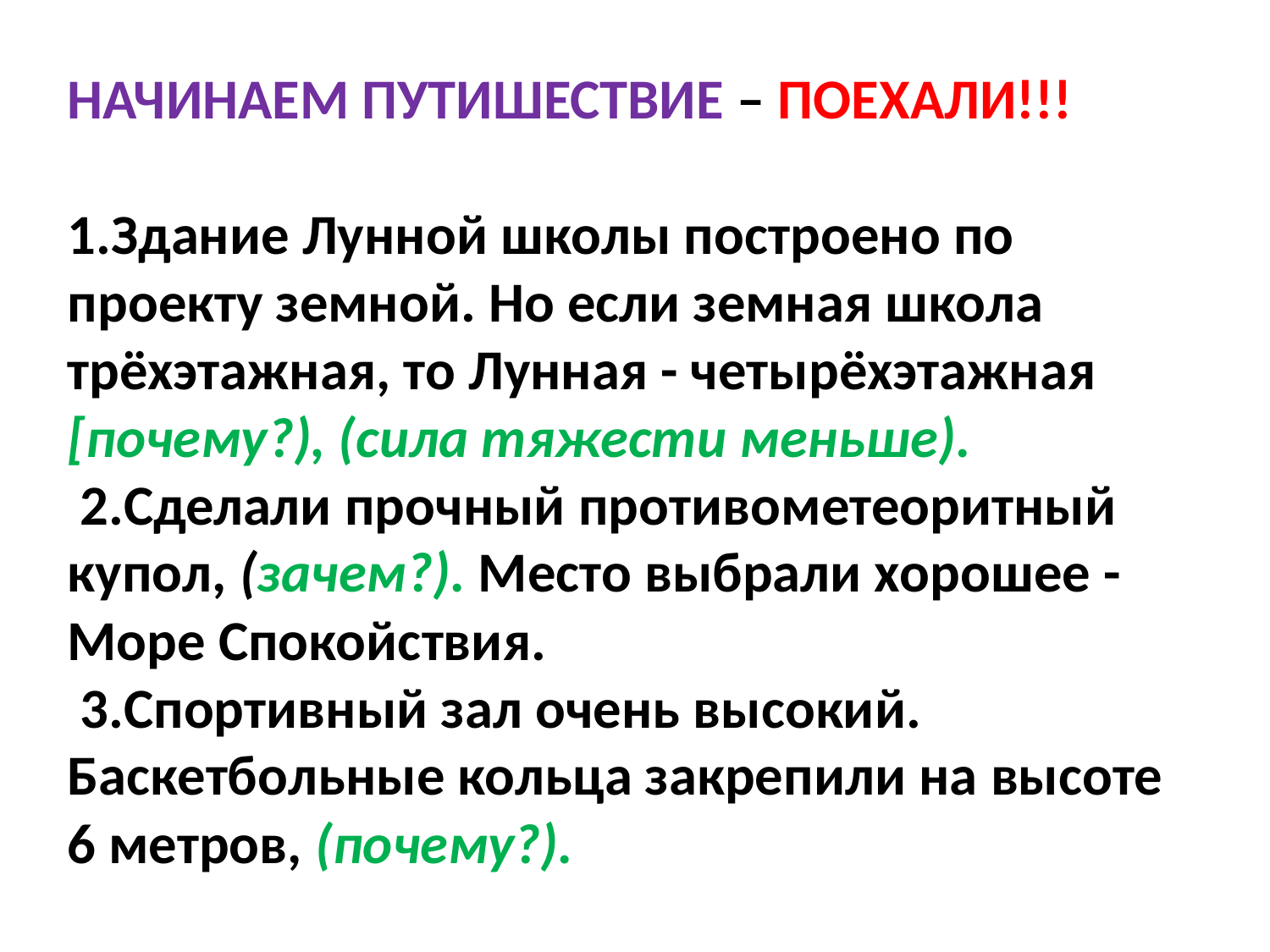

НАЧИНАЕМ ПУТИШЕСТВИЕ – ПОЕХАЛИ!!!

1.Здание Лунной школы построено по проекту земной. Но если земная школа трёхэтажная, то Лунная - четырёхэтажная [почему?), (сила тяжести меньше).
 2.Сделали прочный противометеоритный купол, (зачем?). Место выбрали хорошее - Море Спокойствия.
 3.Спортивный зал очень высокий. Баскетбольные кольца закрепили на высоте 6 метров, (почему?).